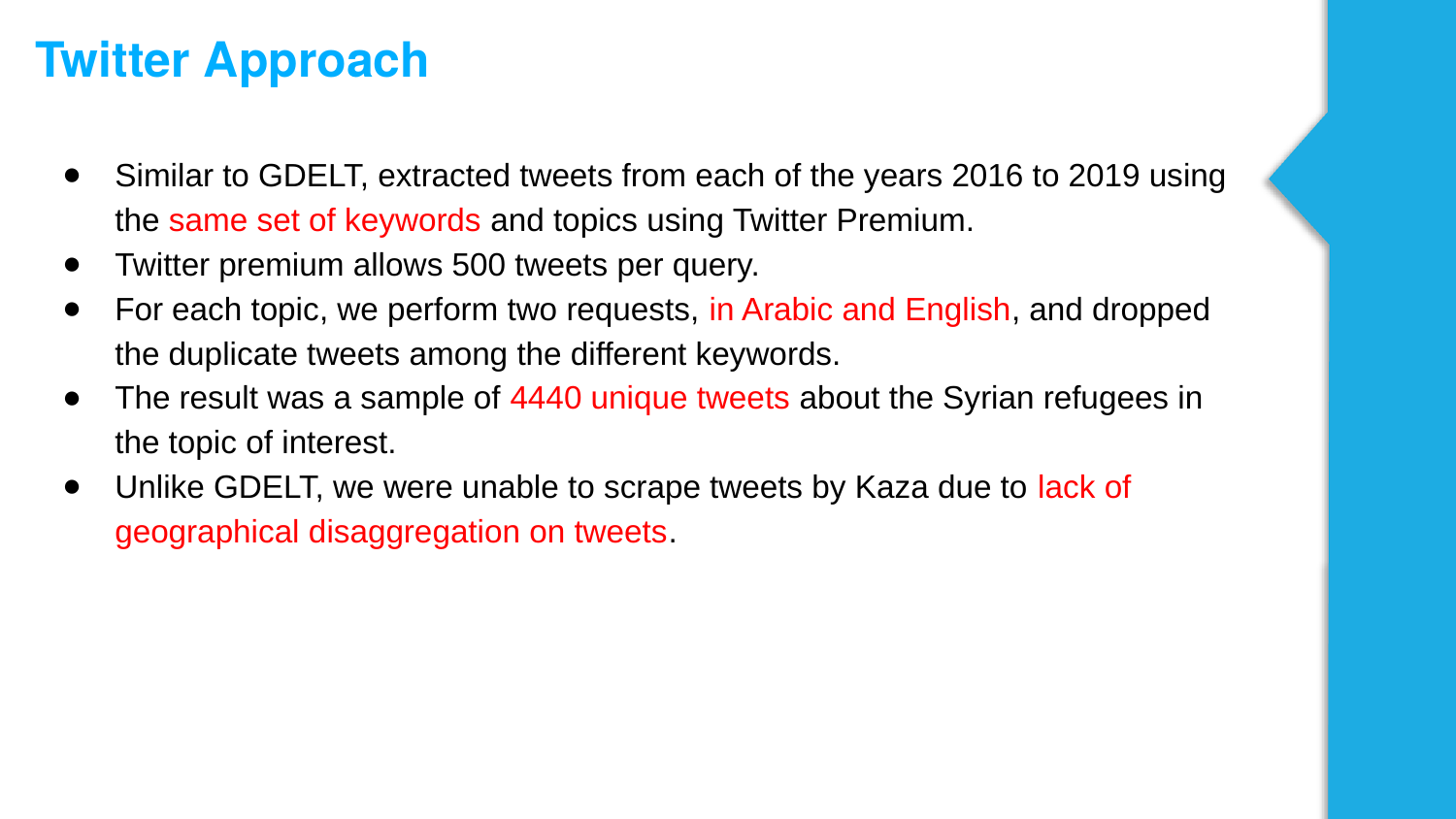

# Twitter Approach

Similar to GDELT, extracted tweets from each of the years 2016 to 2019 using the same set of keywords and topics using Twitter Premium.
Twitter premium allows 500 tweets per query.
For each topic, we perform two requests, in Arabic and English, and dropped the duplicate tweets among the different keywords.
The result was a sample of 4440 unique tweets about the Syrian refugees in the topic of interest.
Unlike GDELT, we were unable to scrape tweets by Kaza due to lack of geographical disaggregation on tweets.